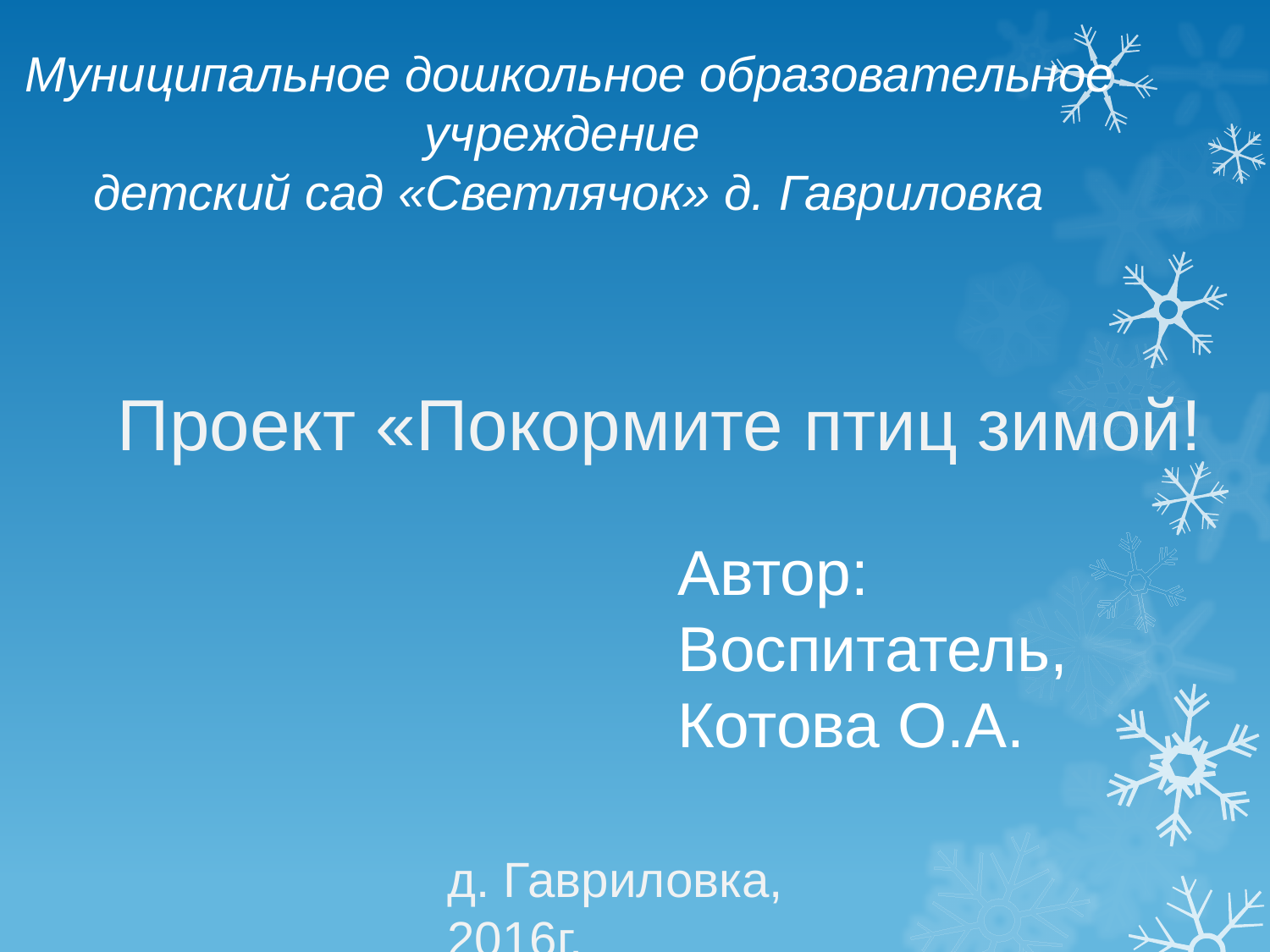

Муниципальное дошкольное образовательное учреждение
детский сад «Светлячок» д. Гавриловка

Проект «Покормите птиц зимой!

Автор:
Воспитатель,  Котова О.А.
д. Гавриловка, 2016г.